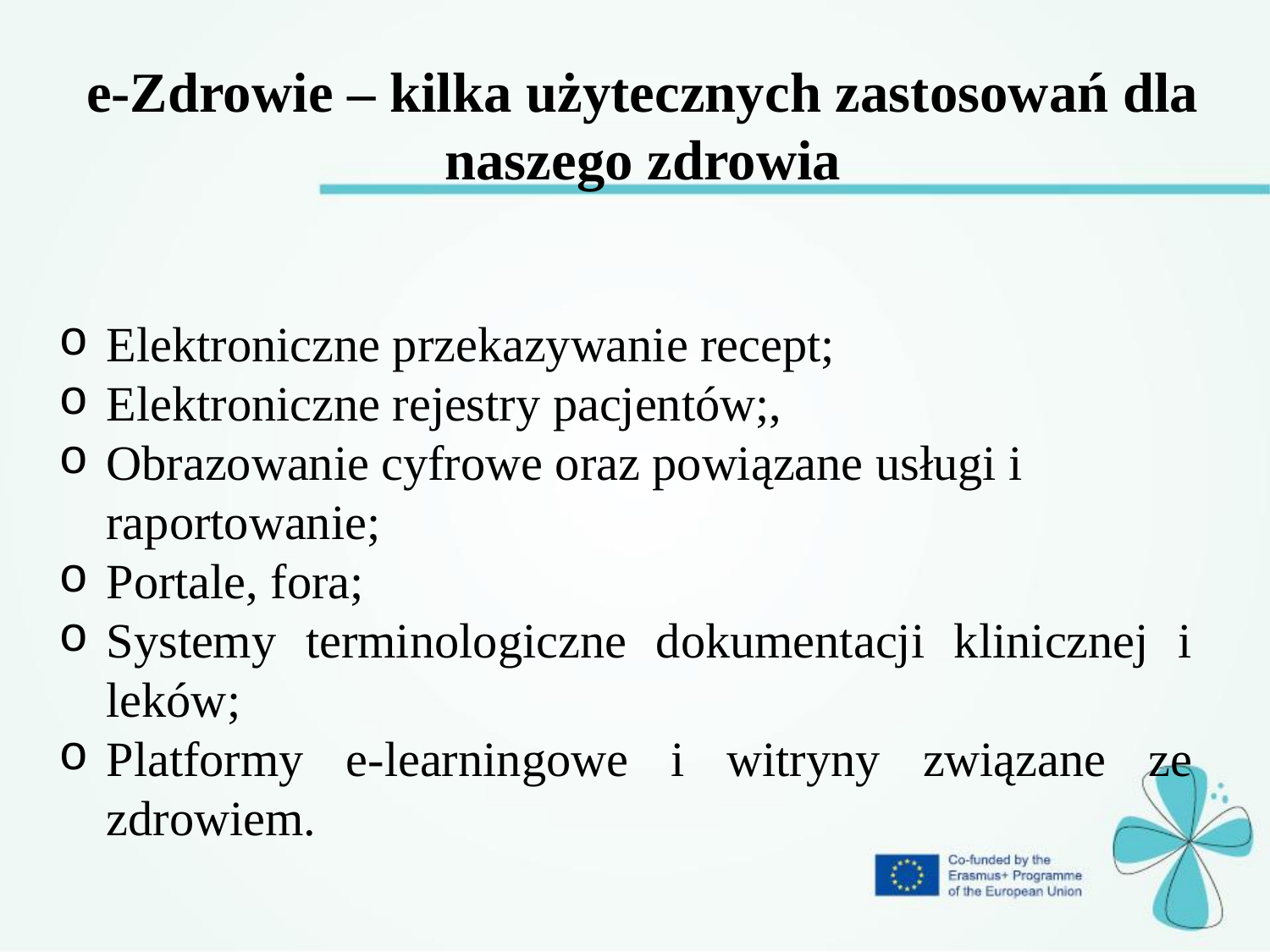

e-Zdrowie – kilka użytecznych zastosowań dla naszego zdrowia
Elektroniczne przekazywanie recept;
Elektroniczne rejestry pacjentów;,
Obrazowanie cyfrowe oraz powiązane usługi i raportowanie;
Portale, fora;
Systemy terminologiczne dokumentacji klinicznej i leków;
Platformy e-learningowe i witryny związane ze zdrowiem.